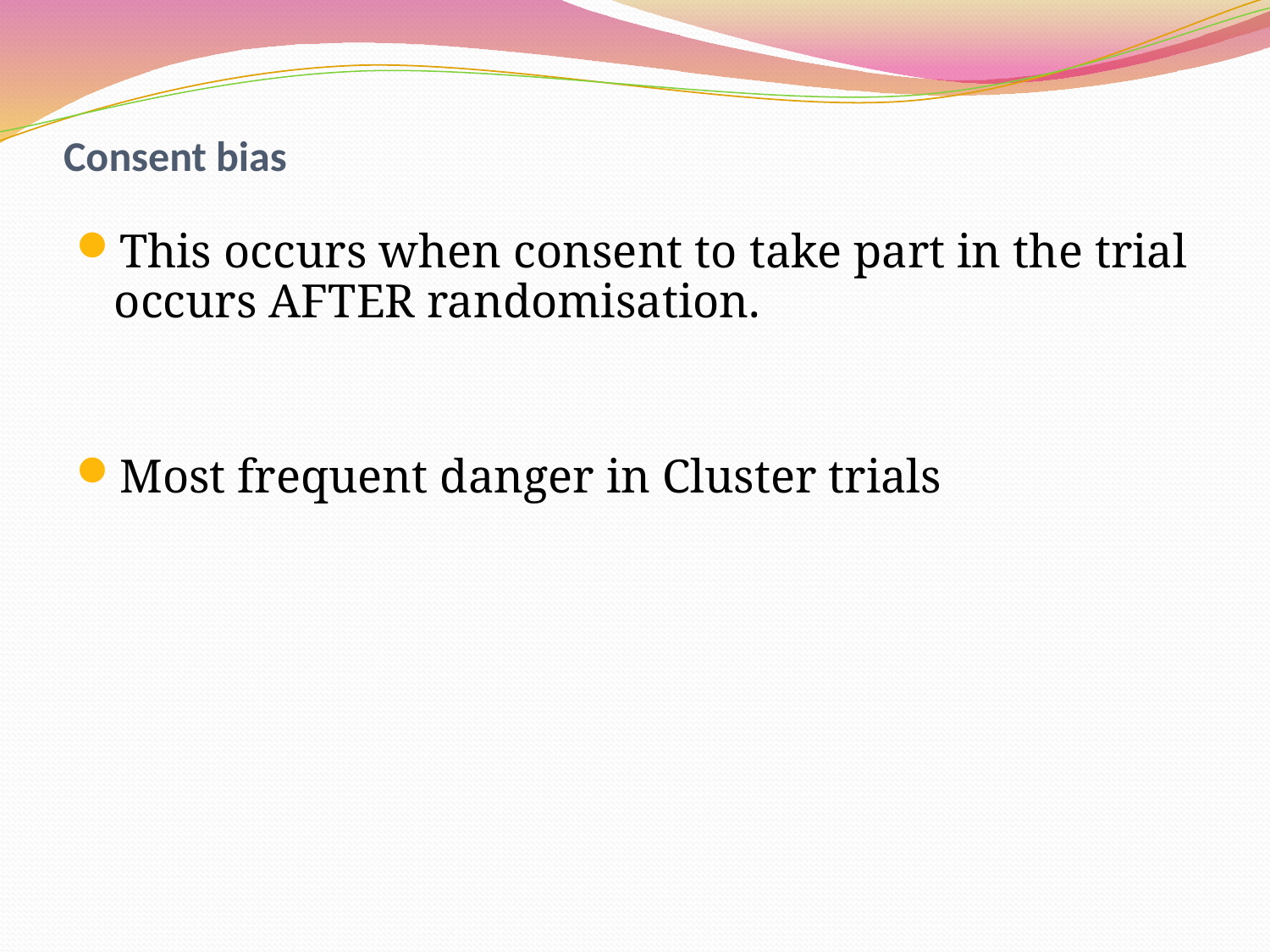

# Consent bias
This occurs when consent to take part in the trial occurs AFTER randomisation.

Most frequent danger in Cluster trials